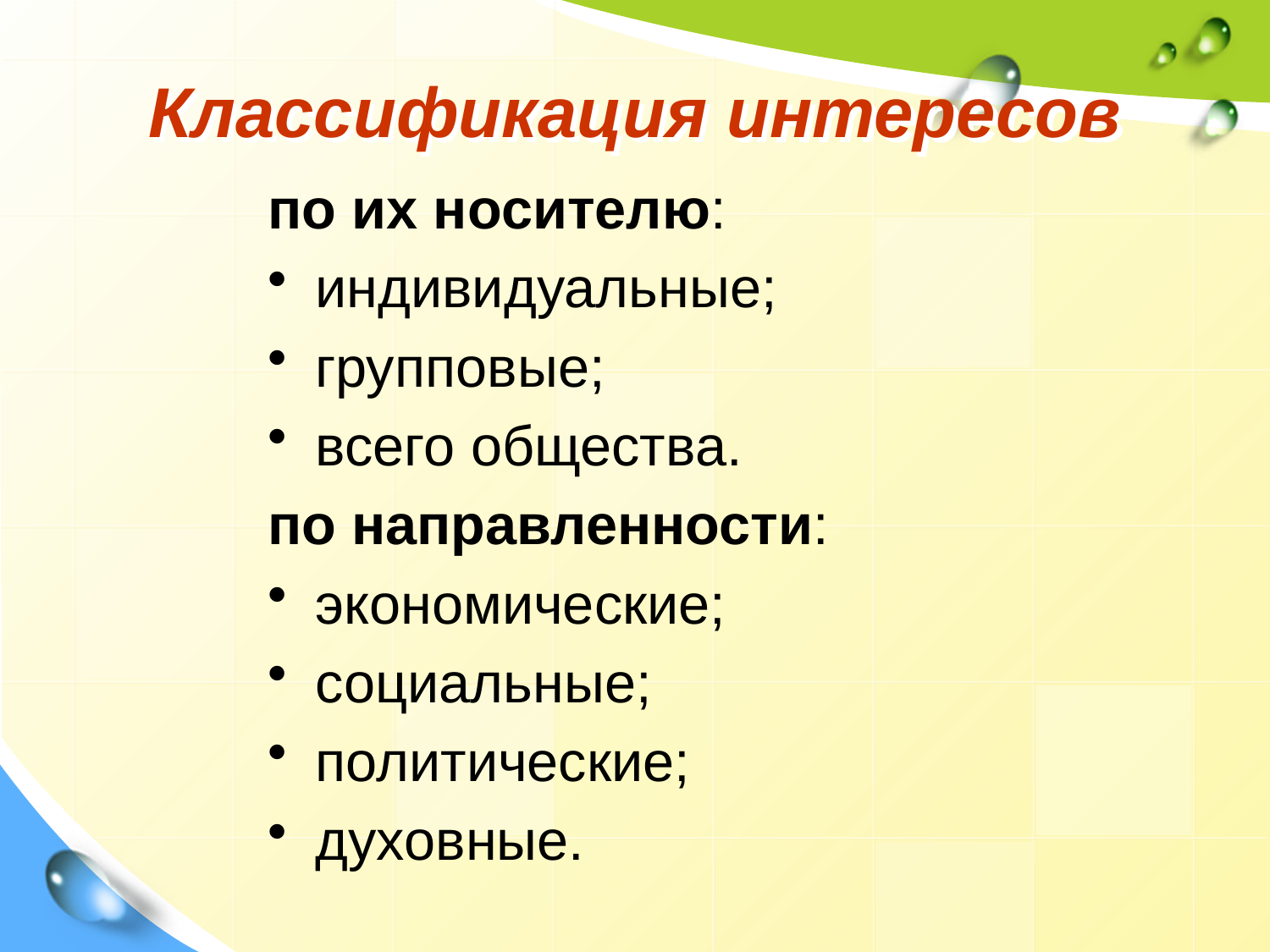

# Классификация интересов
по их носителю:
индивидуальные;
групповые;
всего общества.
по направленности:
экономические;
социальные;
политические;
духовные.